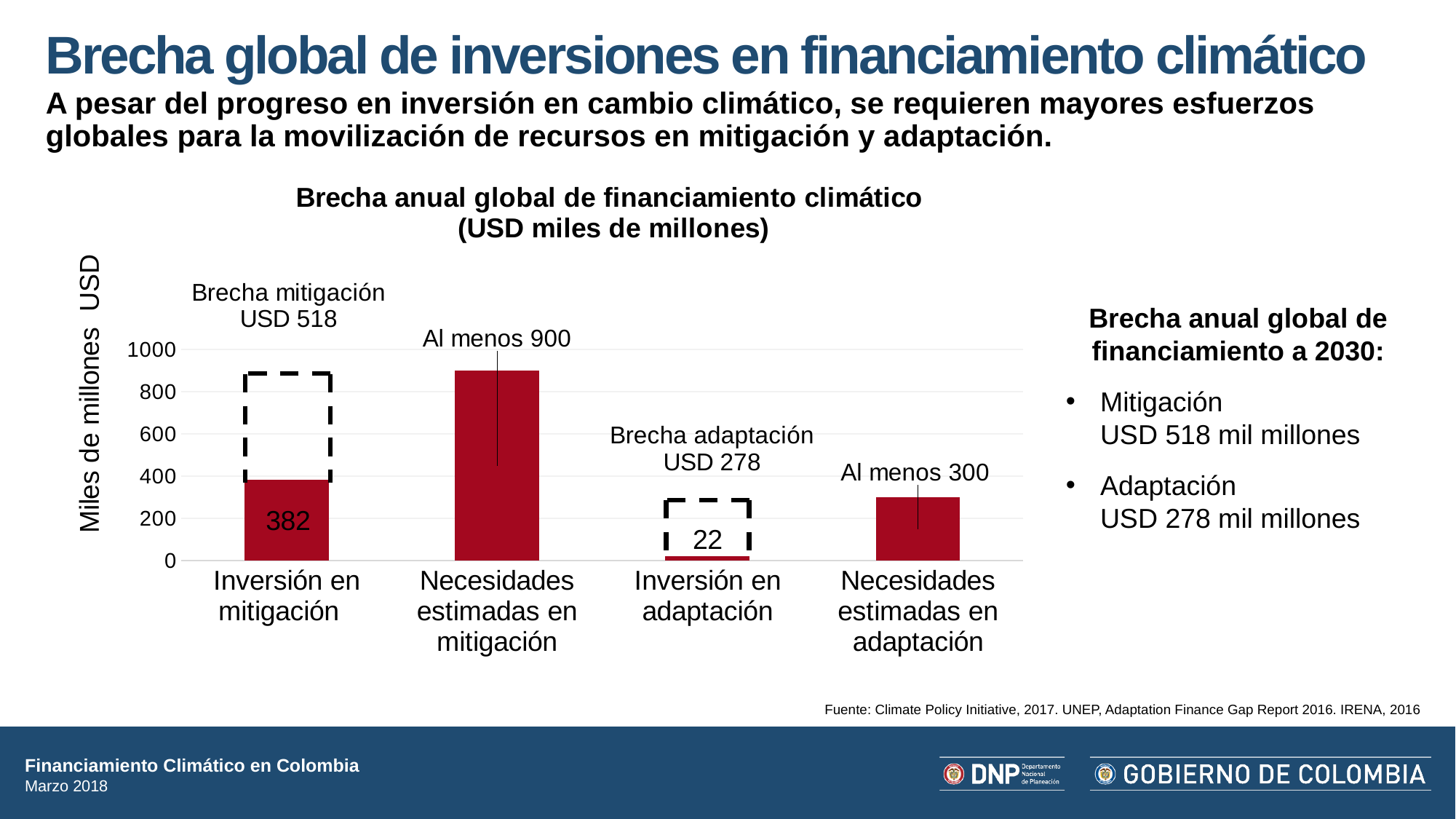

# Brecha global de inversiones en financiamiento climático
A pesar del progreso en inversión en cambio climático, se requieren mayores esfuerzos globales para la movilización de recursos en mitigación y adaptación.

### Chart: Brecha anual global de financiamiento climático
(USD miles de millones)

| Category |  |  |
|---|---|---|
| Inversión en mitigación   | 382.0 | None |
| Necesidades estimadas en mitigación | 900.0 | None |
| Inversión en adaptación | 22.0 | None |
| Necesidades estimadas en adaptación | 300.0 | None |
Brecha anual global de financiamiento a 2030:
Mitigación
USD 518 mil millones
Adaptación
USD 278 mil millones
Fuente: Climate Policy Initiative, 2017. UNEP, Adaptation Finance Gap Report 2016. IRENA, 2016